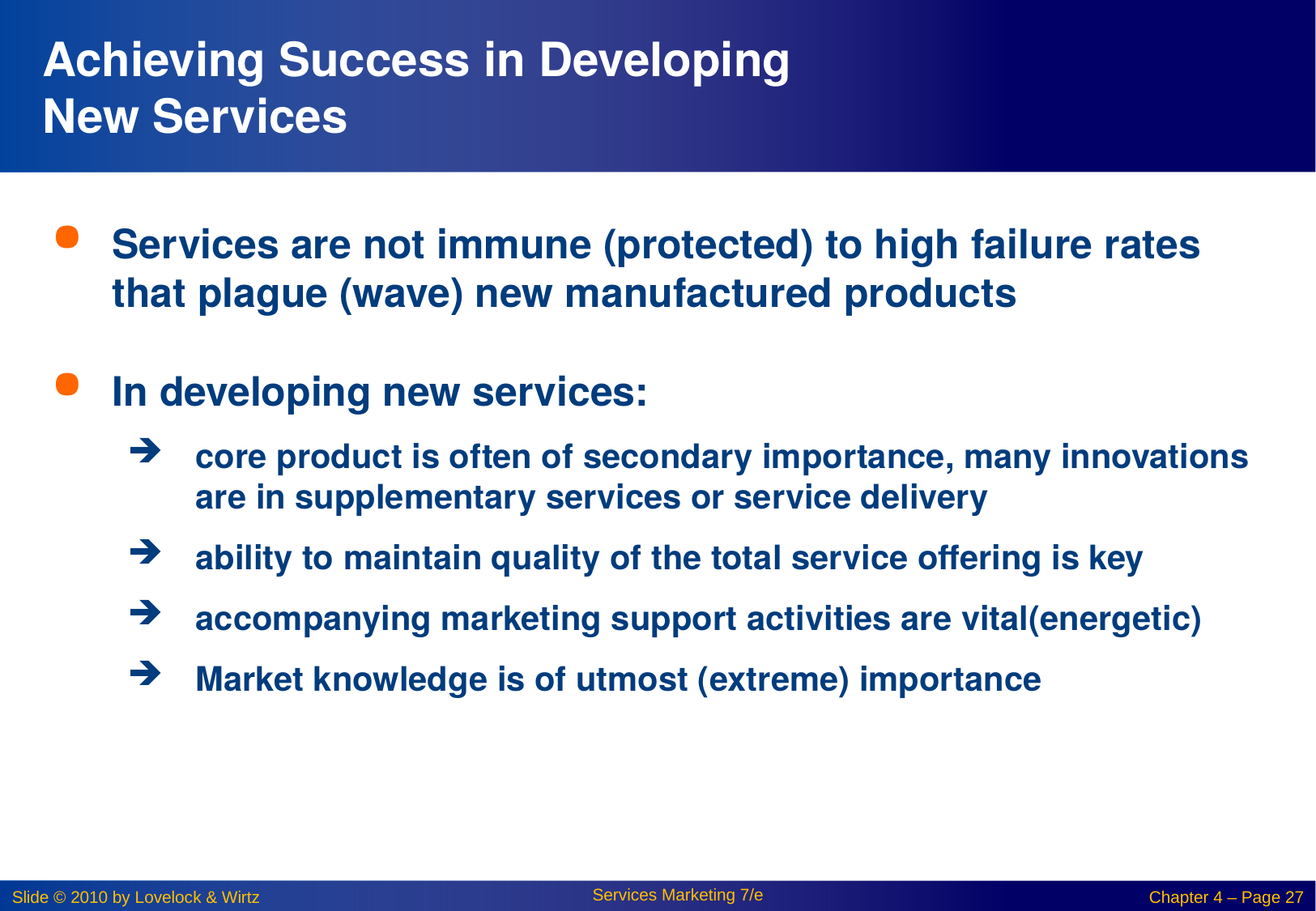

# Achieving Success in Developing New Services
Services are not immune (protected) to high failure rates that plague (wave) new manufactured products
In developing new services:
core product is often of secondary importance, many innovations are in supplementary services or service delivery
ability to maintain quality of the total service offering is key
accompanying marketing support activities are vital(energetic)
Market knowledge is of utmost (extreme) importance